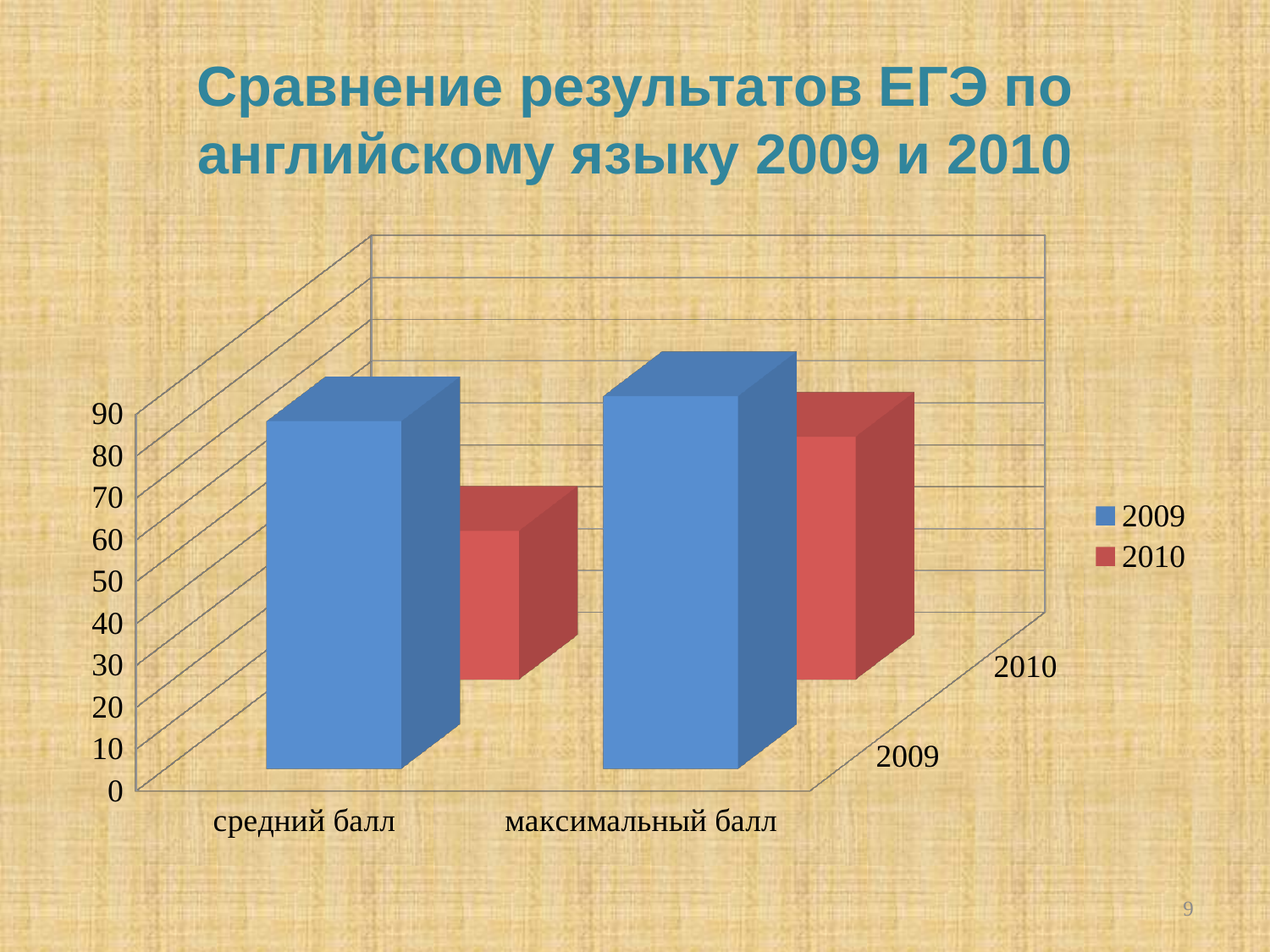

# Сравнение результатов ЕГЭ по английскому языку 2009 и 2010

[unsupported chart]

9